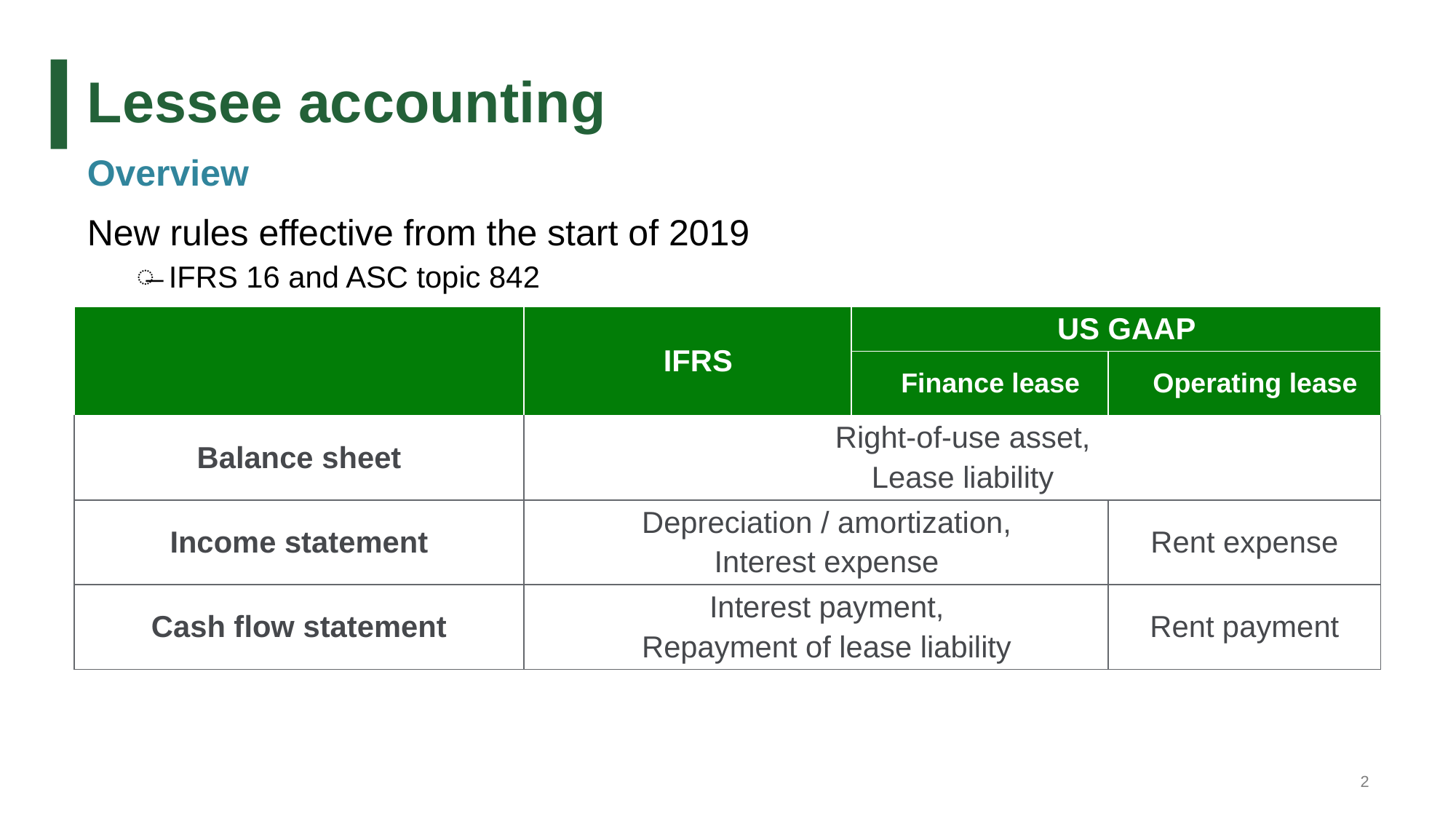

# Lessee accounting
Overview
New rules effective from the start of 2019
IFRS 16 and ASC topic 842
|  | IFRS | US GAAP |  |
| --- | --- | --- | --- |
|  |  | Finance lease | Operating lease |
| Balance sheet | Right-of-use asset, Lease liability |  |  |
| Income statement | Depreciation / amortization, Interest expense |  | Rent expense |
| Cash flow statement | Interest payment, Repayment of lease liability |  | Rent payment |
2